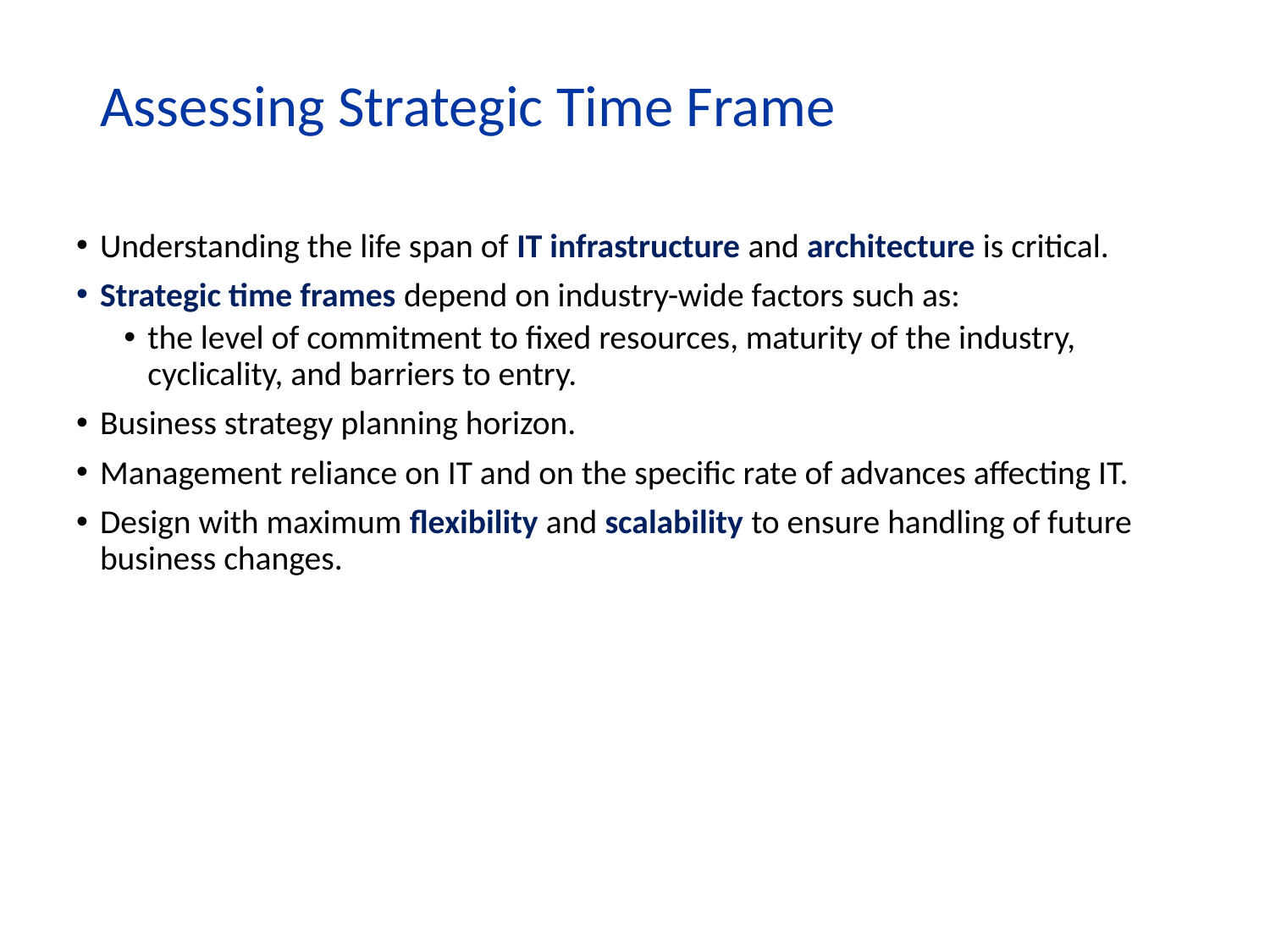

# Assessing Strategic Time Frame
Understanding the life span of IT infrastructure and architecture is critical.
Strategic time frames depend on industry-wide factors such as:
the level of commitment to fixed resources, maturity of the industry, cyclicality, and barriers to entry.
Business strategy planning horizon.
Management reliance on IT and on the specific rate of advances affecting IT.
Design with maximum flexibility and scalability to ensure handling of future business changes.